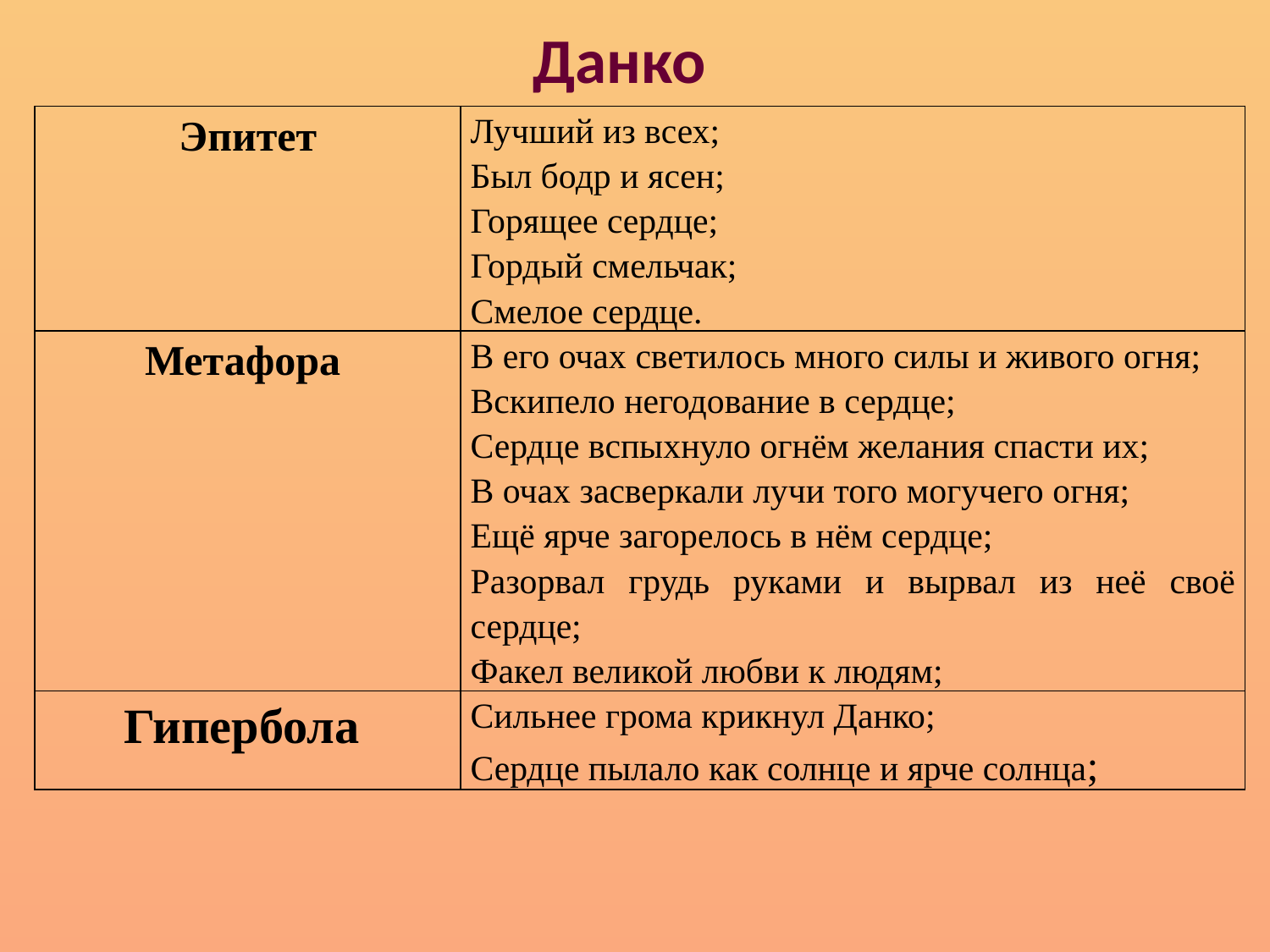

# Данко
| Эпитет | Лучший из всех; Был бодр и ясен; Горящее сердце; Гордый смельчак; Смелое сердце. |
| --- | --- |
| Метафора | В его очах светилось много силы и живого огня; Вскипело негодование в сердце; Сердце вспыхнуло огнём желания спасти их; В очах засверкали лучи того могучего огня; Ещё ярче загорелось в нём сердце; Разорвал грудь руками и вырвал из неё своё сердце; Факел великой любви к людям; |
| Гипербола | Сильнее грома крикнул Данко; Сердце пылало как солнце и ярче солнца; |